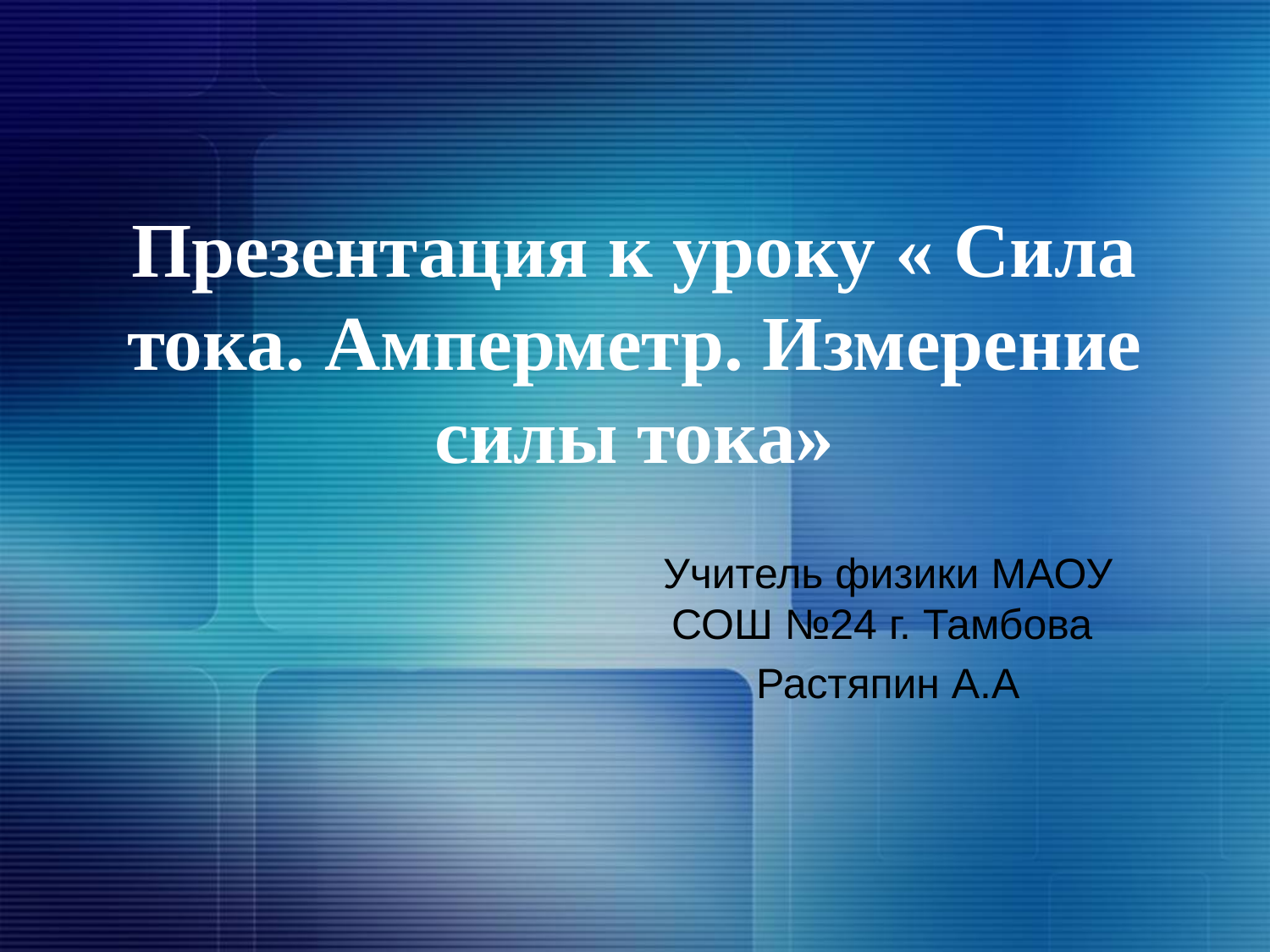

# Презентация к уроку « Сила тока. Амперметр. Измерение силы тока»
Учитель физики МАОУ СОШ №24 г. Тамбова
Растяпин А.А